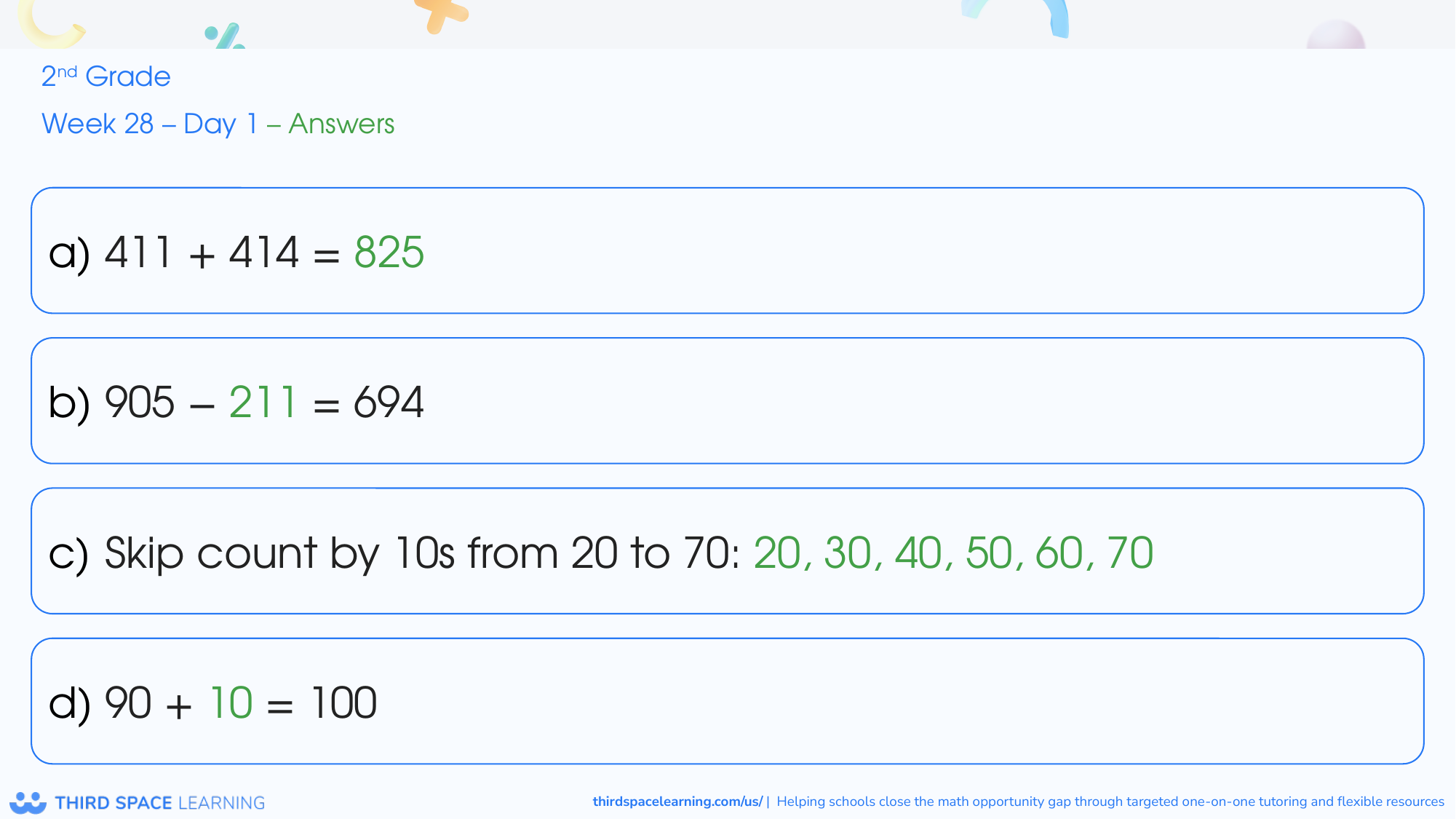

2nd Grade
Week 28 – Day 1 – Answers
411 + 414 = 825
905 − 211 = 694
Skip count by 10s from 20 to 70: 20, 30, 40, 50, 60, 70
90 + 10 = 100